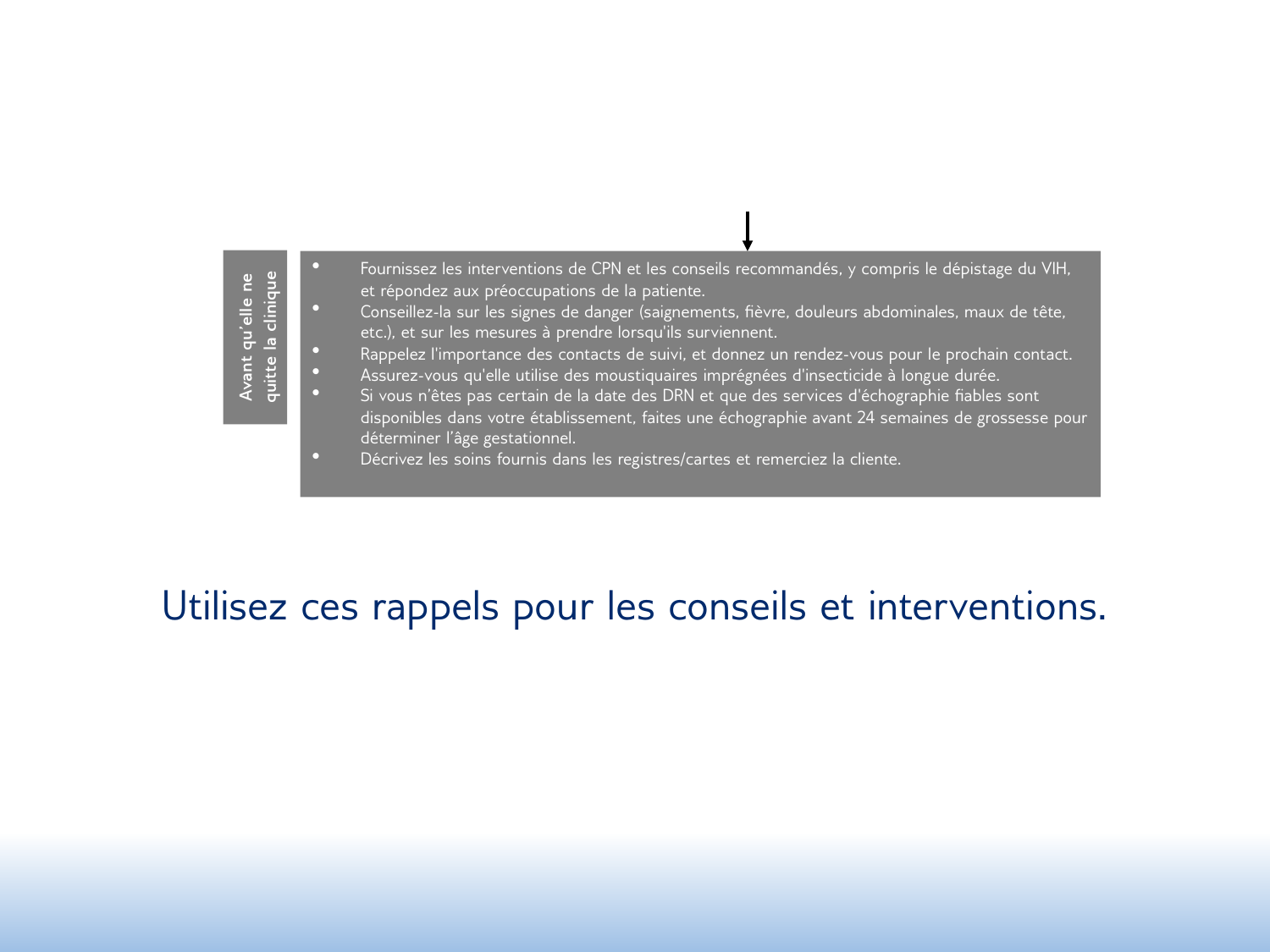

Avant qu’elle ne quitte la clinique
Fournissez les interventions de CPN et les conseils recommandés, y compris le dépistage du VIH, et répondez aux préoccupations de la patiente.
Conseillez-la sur les signes de danger (saignements, fièvre, douleurs abdominales, maux de tête, etc.), et sur les mesures à prendre lorsqu'ils surviennent.
Rappelez l'importance des contacts de suivi, et donnez un rendez-vous pour le prochain contact.
Assurez-vous qu'elle utilise des moustiquaires imprégnées d'insecticide à longue durée.
Si vous n’êtes pas certain de la date des DRN et que des services d'échographie fiables sont disponibles dans votre établissement, faites une échographie avant 24 semaines de grossesse pour déterminer l’âge gestationnel.
Décrivez les soins fournis dans les registres/cartes et remerciez la cliente.

Utilisez ces rappels pour les conseils et interventions.